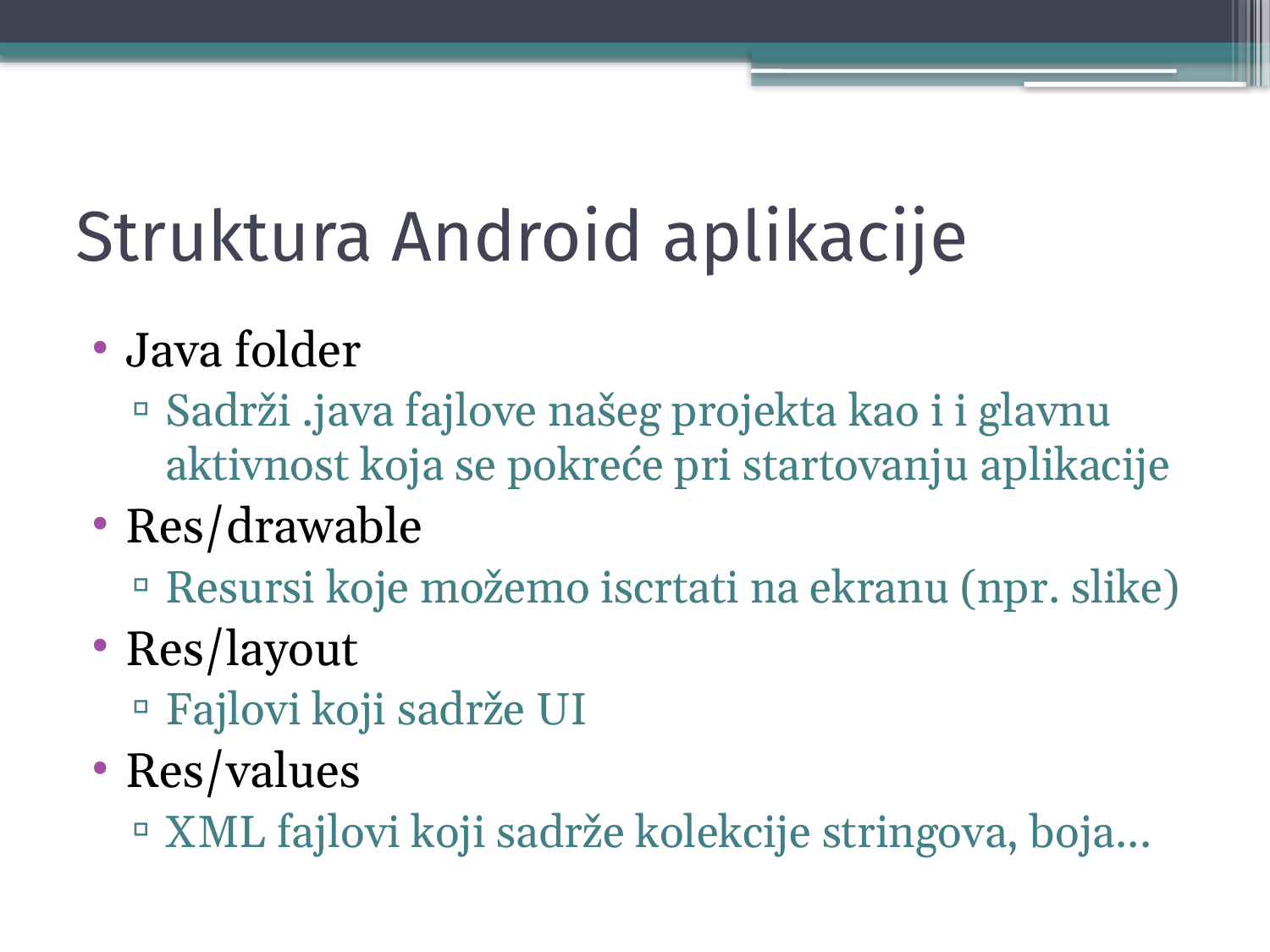

# Struktura Android aplikacije
Java folder
Sadrži .java fajlove našeg projekta kao i i glavnu aktivnost koja se pokreće pri startovanju aplikacije
Res/drawable
Resursi koje možemo iscrtati na ekranu (npr. slike)
Res/layout
Fajlovi koji sadrže UI
Res/values
XML fajlovi koji sadrže kolekcije stringova, boja...